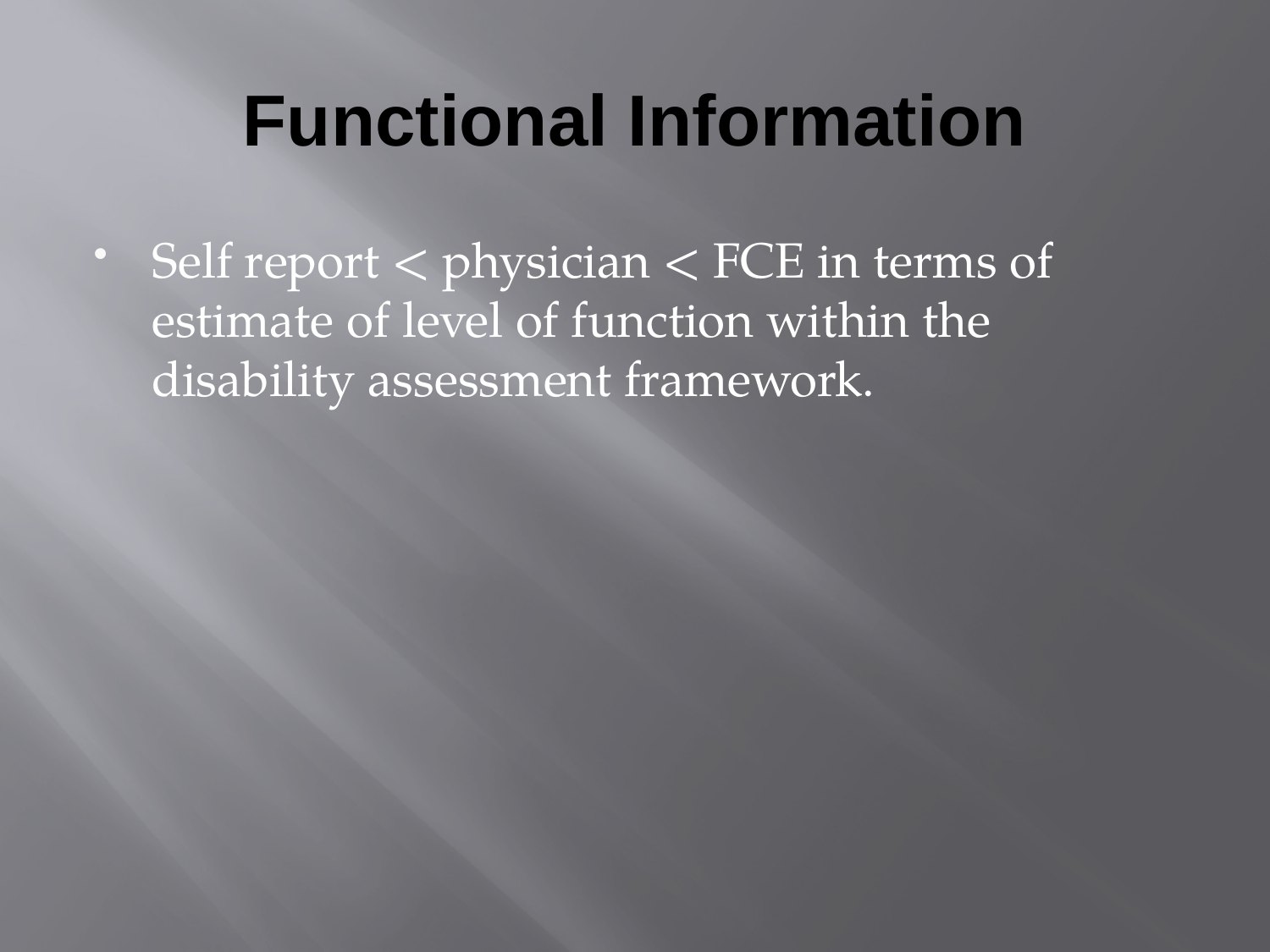

# Functional Information
Self report < physician < FCE in terms of estimate of level of function within the disability assessment framework.